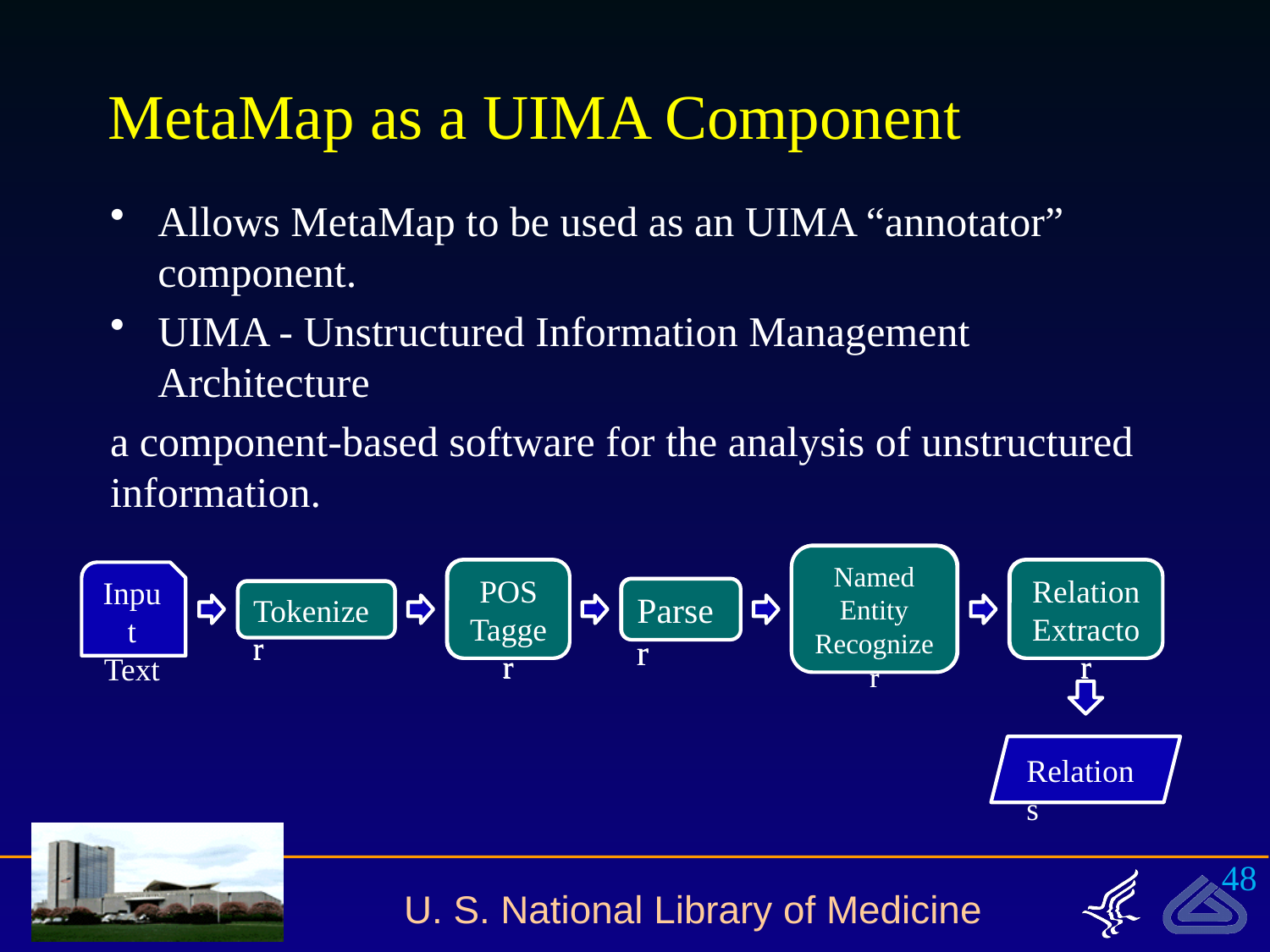

# MetaMap as a UIMA Component
Allows MetaMap to be used as an UIMA “annotator” component.
UIMA - Unstructured Information Management Architecture
a component-based software for the analysis of unstructured information.

Named
Entity
Recognizer
Named
Entity
Recognizer
POS
Tagger
Relation
Extractor
POS
Tagger
Relation
Extractor
Input
Text
Parser
Parser
Tokenizer
Tokenizer

Relations
48